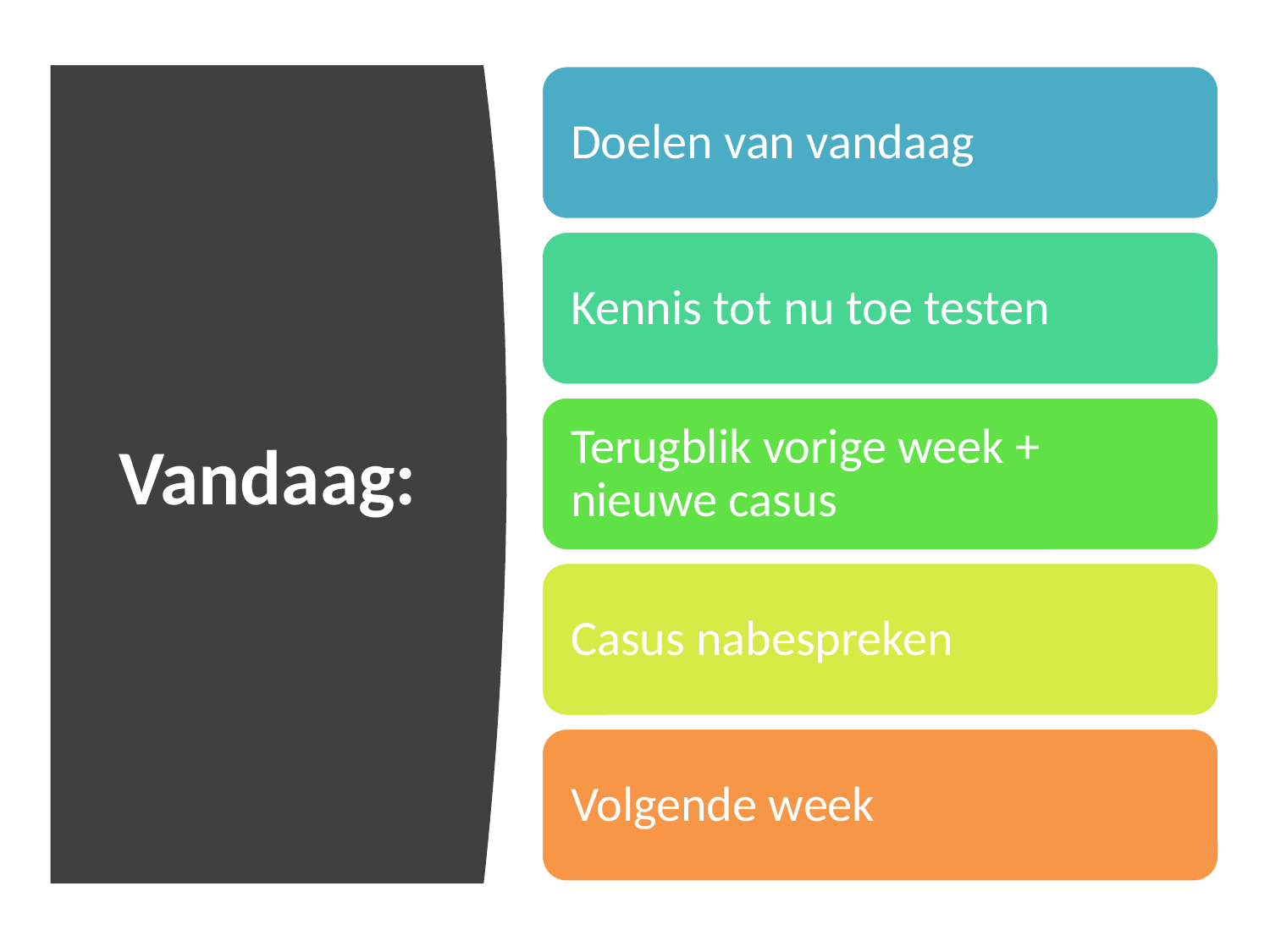

Doelen van vandaag
Kennis tot nu toe testen
Terugblik vorige week + nieuwe casus
Casus nabespreken
Volgende week

# Vandaag: